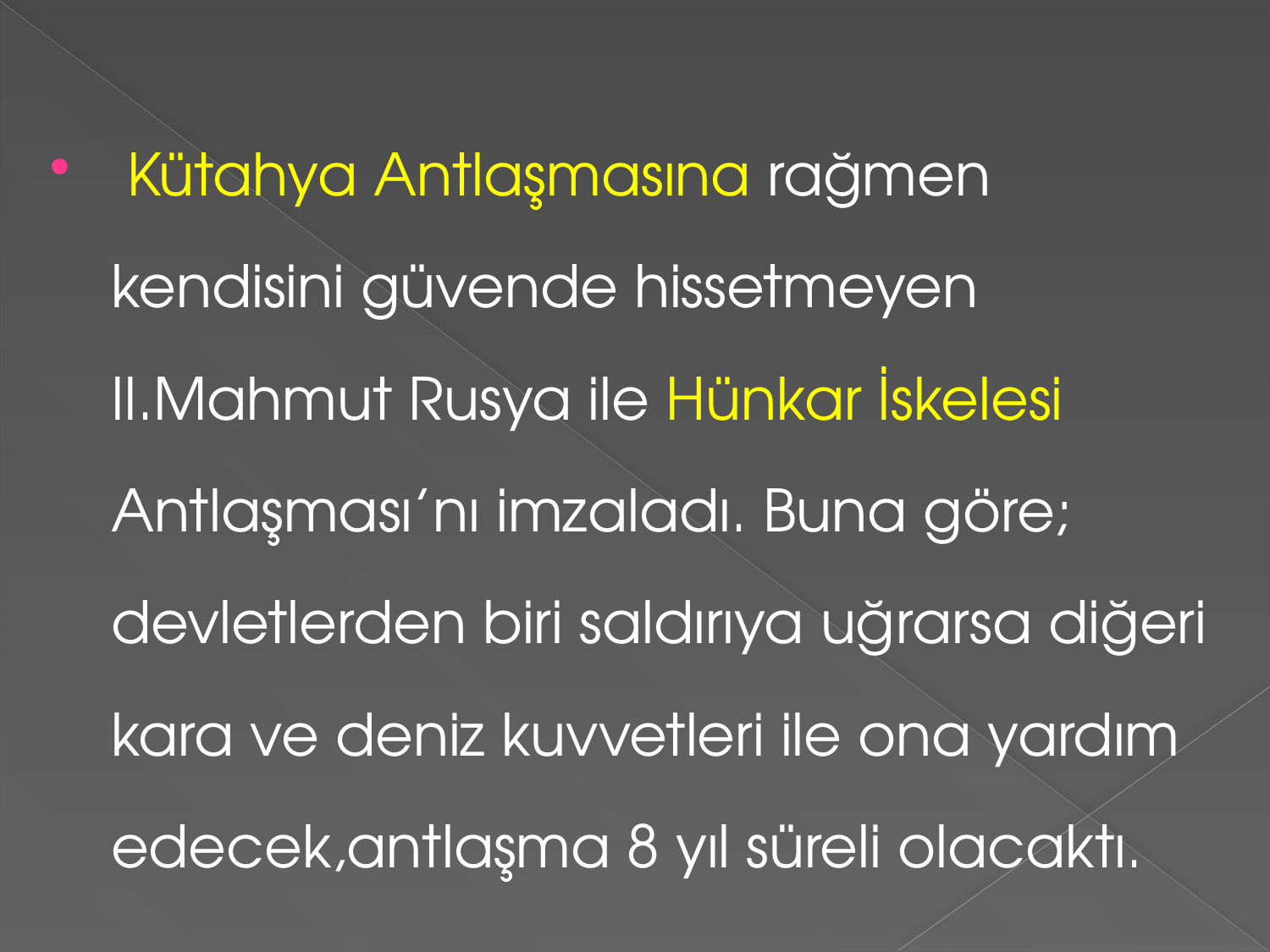

Kütahya Antlaşmasına rağmen kendisini güvende hissetmeyen II.Mahmut Rusya ile Hünkar İskelesi Antlaşması’nı imzaladı. Buna göre; devletlerden biri saldırıya uğrarsa diğeri kara ve deniz kuvvetleri ile ona yardım edecek,antlaşma 8 yıl süreli olacaktı.